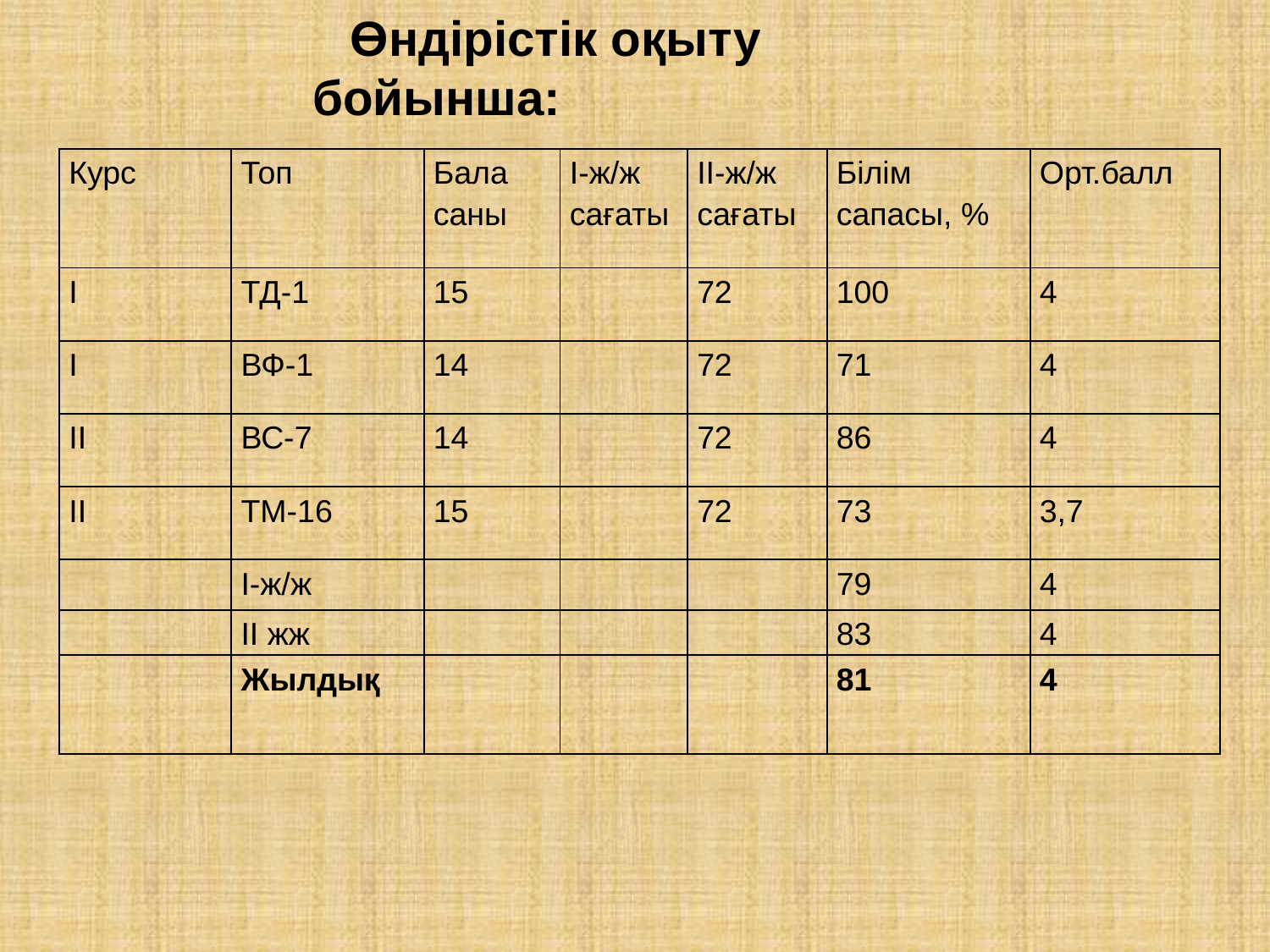

Өндірістік оқыту бойынша:

| Курс | Топ | Бала саны | І-ж/ж сағаты | ІІ-ж/ж сағаты | Білім сапасы, % | Орт.балл |
| --- | --- | --- | --- | --- | --- | --- |
| І | ТД-1 | 15 |  | 72 | 100 | 4 |
| І | ВФ-1 | 14 |  | 72 | 71 | 4 |
| ІІ | ВС-7 | 14 |  | 72 | 86 | 4 |
| ІІ | ТМ-16 | 15 |  | 72 | 73 | 3,7 |
|  | І-ж/ж |  |  |  | 79 | 4 |
|  | ІІ жж |  |  |  | 83 | 4 |
|  | Жылдық |  |  |  | 81 | 4 |